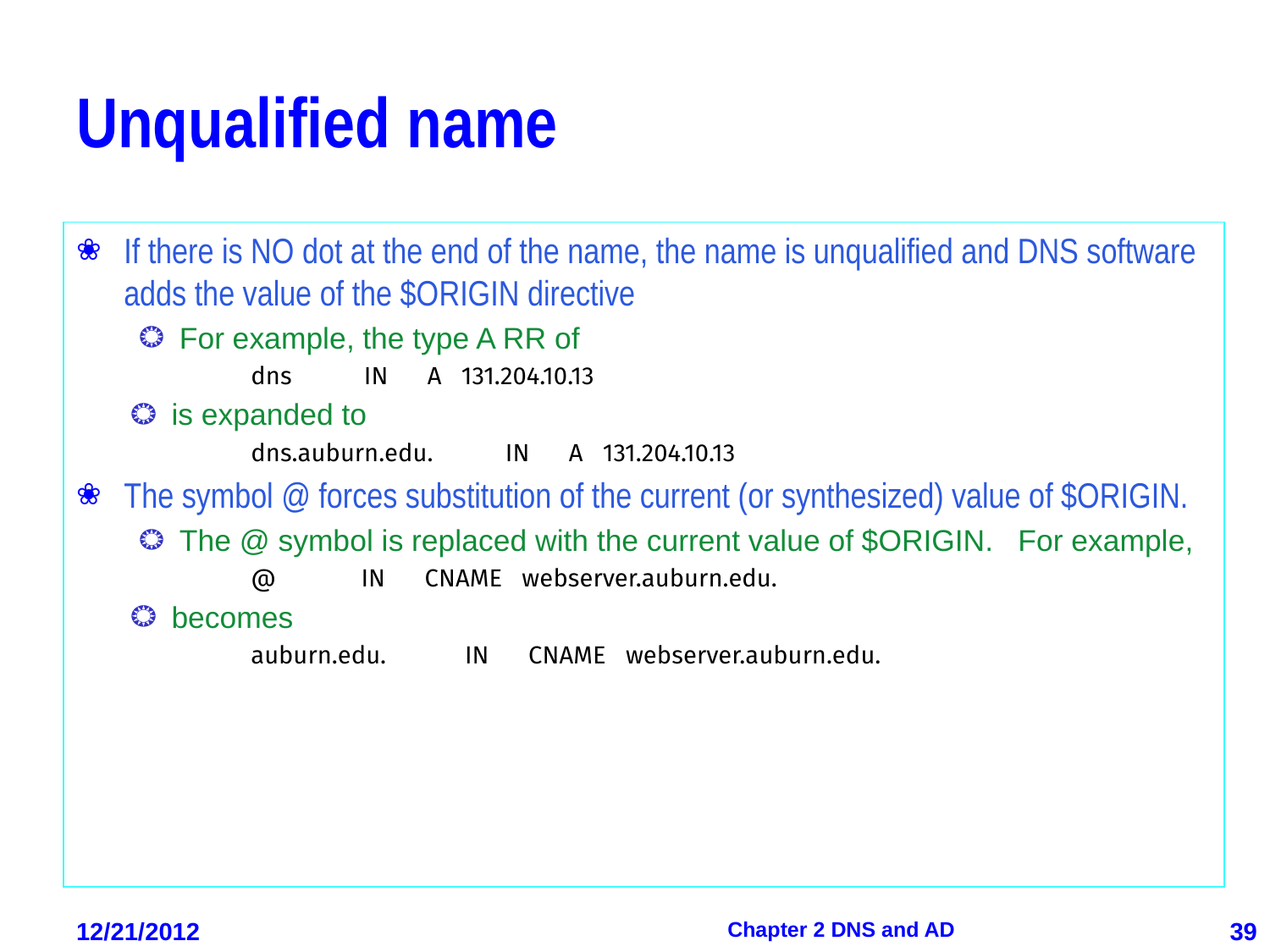

# Unqualified name
If there is NO dot at the end of the name, the name is unqualified and DNS software adds the value of the $ORIGIN directive
For example, the type A RR of
dns           IN      A   131.204.10.13
is expanded to
dns.auburn.edu.           IN      A   131.204.10.13
The symbol @ forces substitution of the current (or synthesized) value of $ORIGIN.
The @ symbol is replaced with the current value of $ORIGIN.   For example,
@             IN      CNAME   webserver.auburn.edu.
becomes
auburn.edu.            IN      CNAME   webserver.auburn.edu.
12/21/2012
Chapter 2 DNS and AD
39